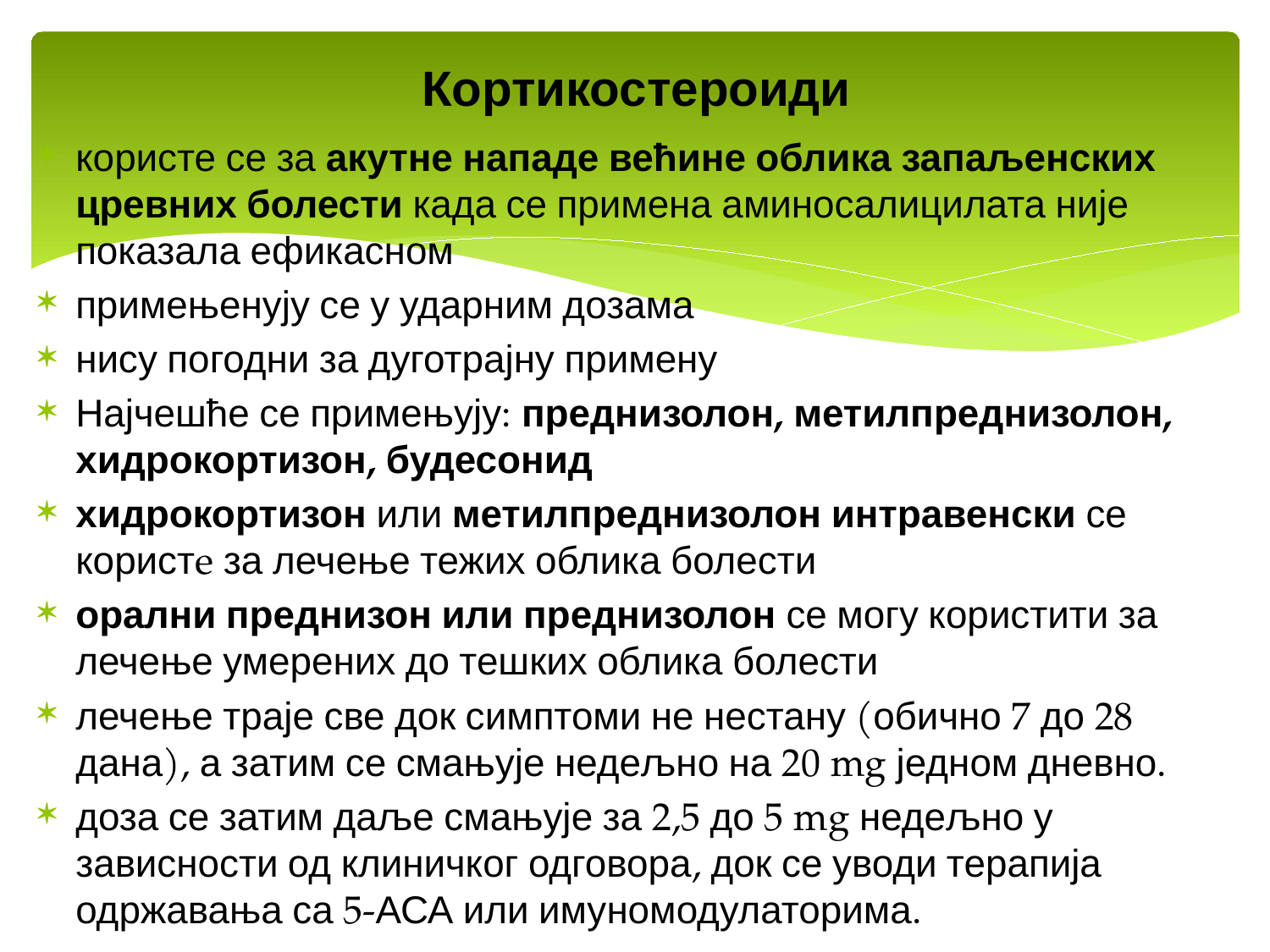

# Кортикостероиди
користе се за акутне нападе већине облика запаљенских цревних болести када се примена аминосалицилата није показала ефикасном
примењенују се у ударним дозама
нису погодни за дуготрајну примену
Најчешће се примењују: преднизолон, метилпреднизолон, хидрокортизон, будесонид
хидрокортизон или метилпреднизолон интравенски се користe за лечење тежих облика болести
орални преднизон или преднизолон се могу користити за лечење умерених до тешких облика болести
лечење траје све док симптоми не нестану (обично 7 до 28 дана), а затим се смањује недељно на 20 mg једном дневно.
доза се затим даље смањује за 2,5 до 5 mg недељно у зависности од клиничког одговора, док се уводи терапија одржавања са 5-АСА или имуномодулаторима.